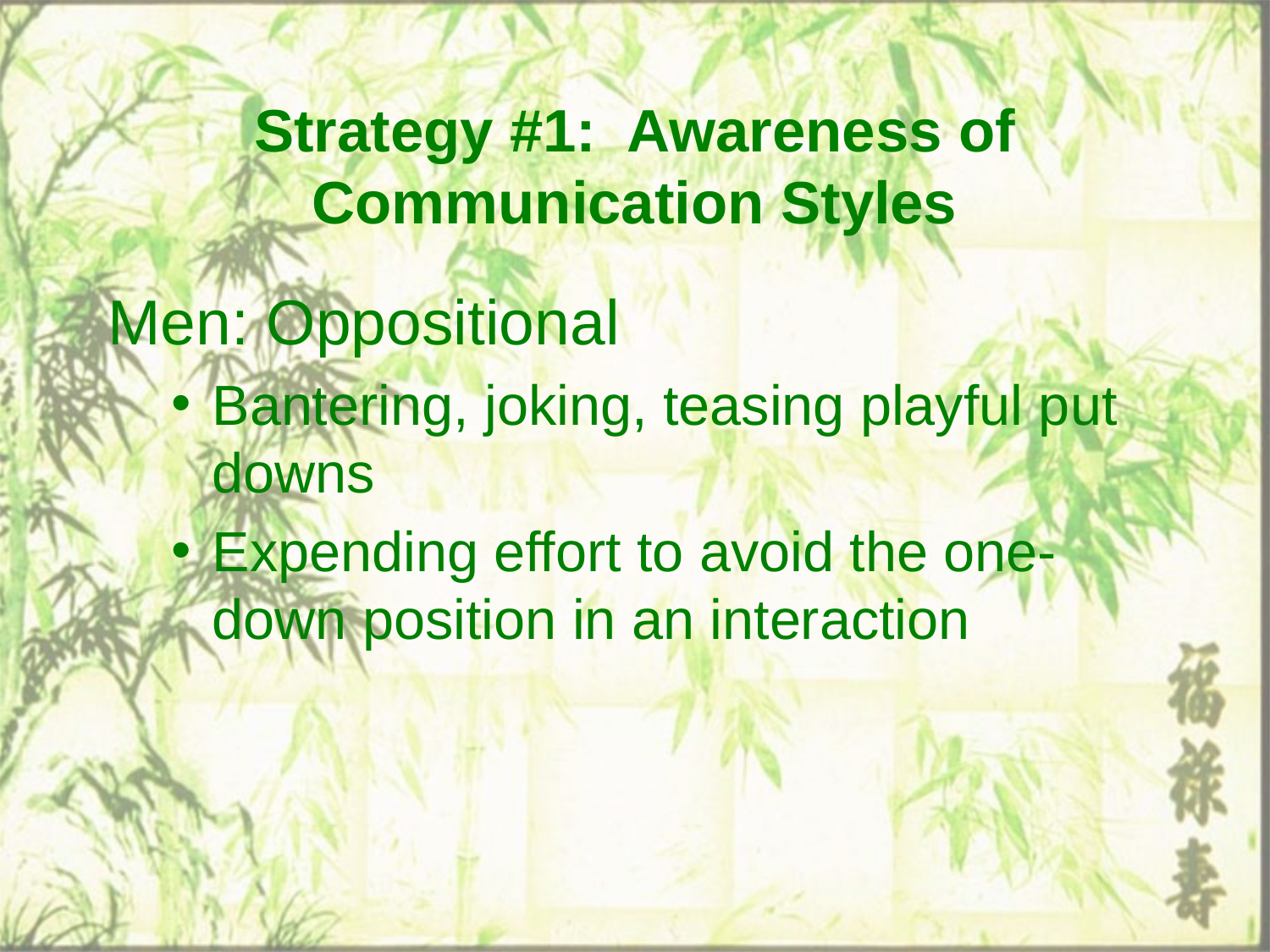

# Strategy #1:  Awareness of Communication Styles
Men: Oppositional
Bantering, joking, teasing playful put downs
Expending effort to avoid the one-down position in an interaction